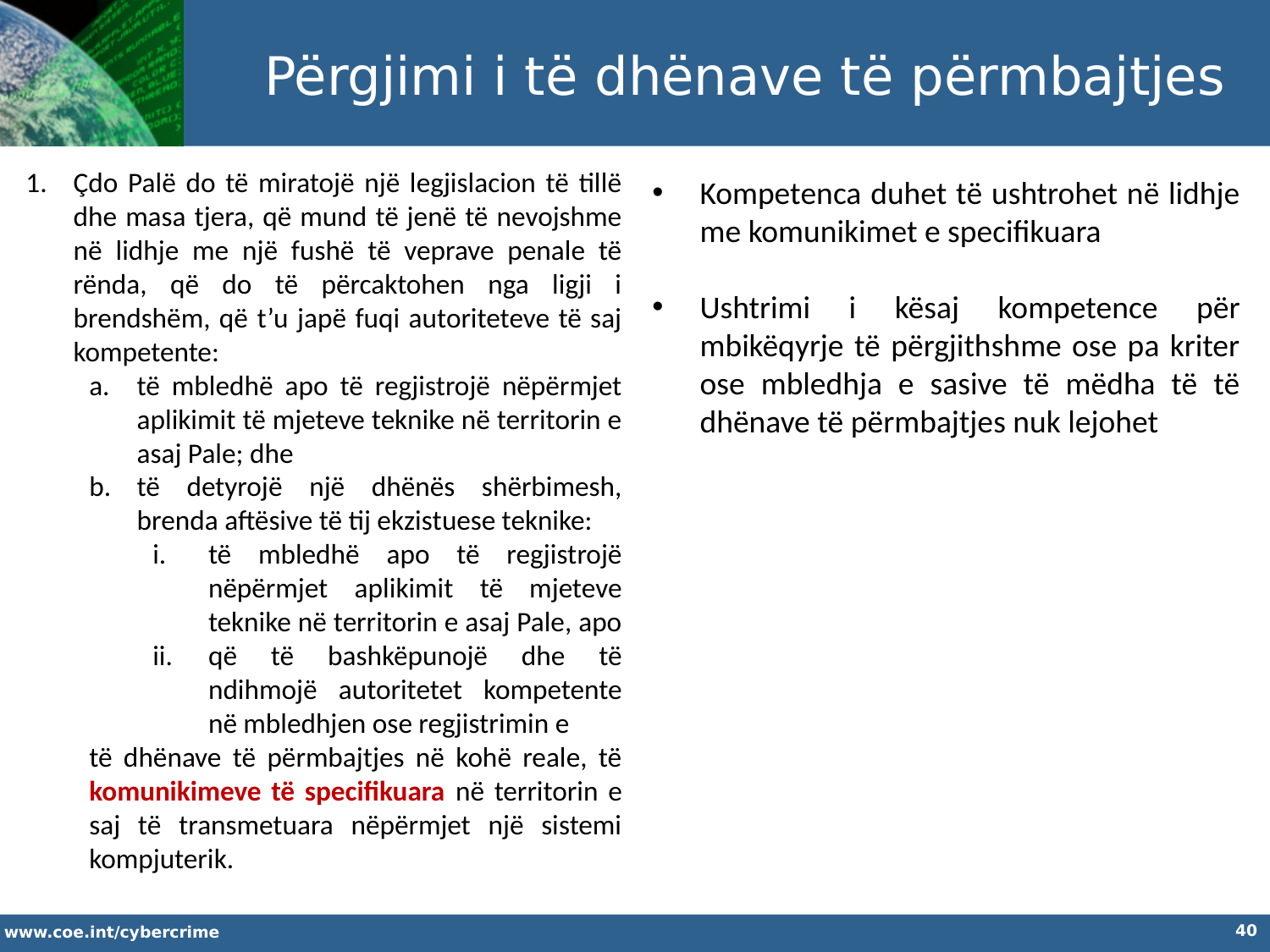

Përgjimi i të dhënave të përmbajtjes
Çdo Palë do të miratojë një legjislacion të tillë dhe masa tjera, që mund të jenë të nevojshme në lidhje me një fushë të veprave penale të rënda, që do të përcaktohen nga ligji i brendshëm, që t’u japë fuqi autoriteteve të saj kompetente:
të mbledhë apo të regjistrojë nëpërmjet aplikimit të mjeteve teknike në territorin e asaj Pale; dhe
të detyrojë një dhënës shërbimesh, brenda aftësive të tij ekzistuese teknike:
të mbledhë apo të regjistrojë nëpërmjet aplikimit të mjeteve teknike në territorin e asaj Pale, apo
që të bashkëpunojë dhe të ndihmojë autoritetet kompetente në mbledhjen ose regjistrimin e
të dhënave të përmbajtjes në kohë reale, të komunikimeve të specifikuara në territorin e saj të transmetuara nëpërmjet një sistemi kompjuterik.
Kompetenca duhet të ushtrohet në lidhje me komunikimet e specifikuara

Ushtrimi i kësaj kompetence për mbikëqyrje të përgjithshme ose pa kriter ose mbledhja e sasive të mëdha të të dhënave të përmbajtjes nuk lejohet